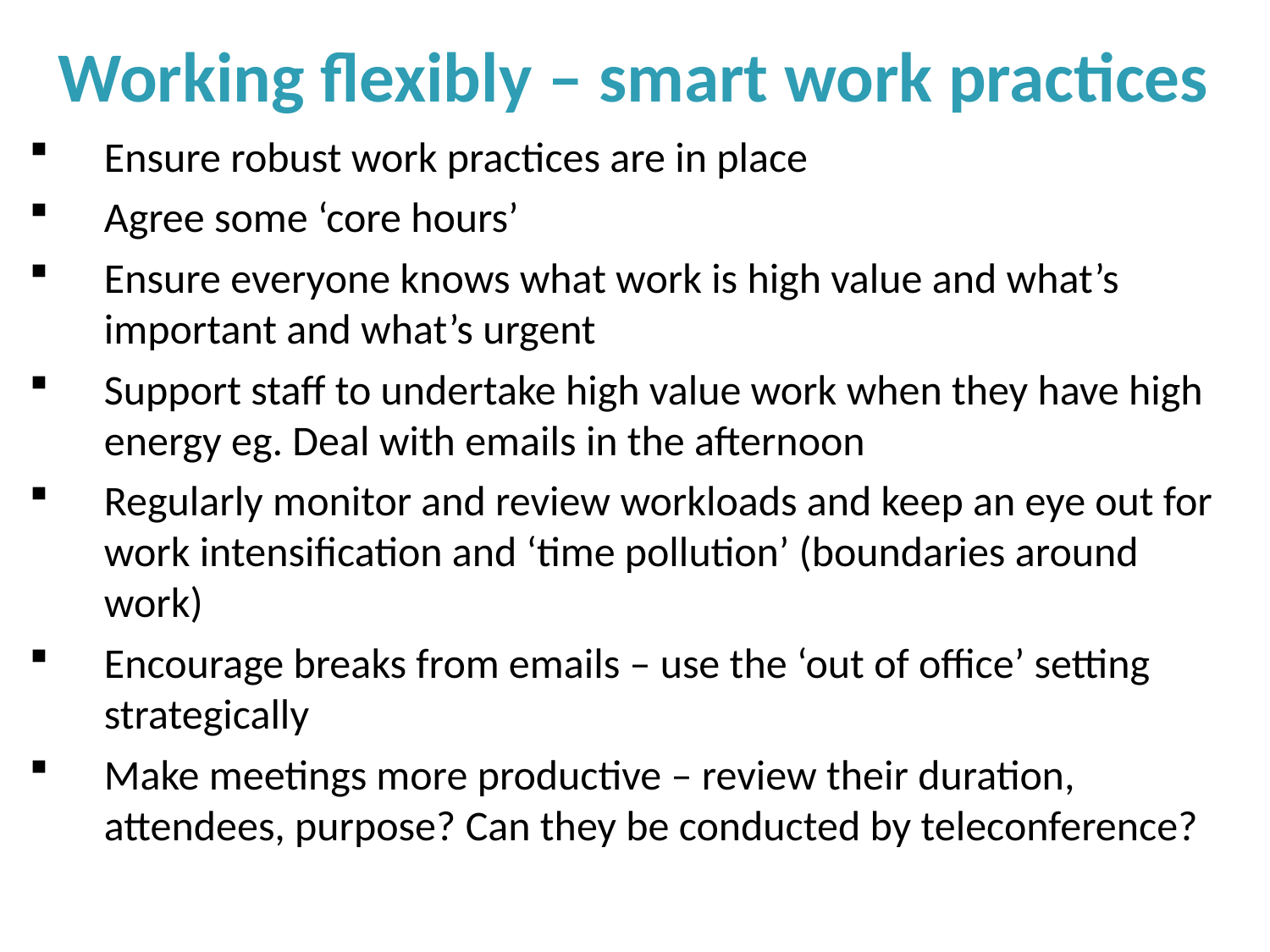

# Working flexibly – smart work practices

Ensure robust work practices are in place
Agree some ‘core hours’
Ensure everyone knows what work is high value and what’s important and what’s urgent
Support staff to undertake high value work when they have high energy eg. Deal with emails in the afternoon
Regularly monitor and review workloads and keep an eye out for work intensification and ‘time pollution’ (boundaries around work)
Encourage breaks from emails – use the ‘out of office’ setting strategically
Make meetings more productive – review their duration, attendees, purpose? Can they be conducted by teleconference?